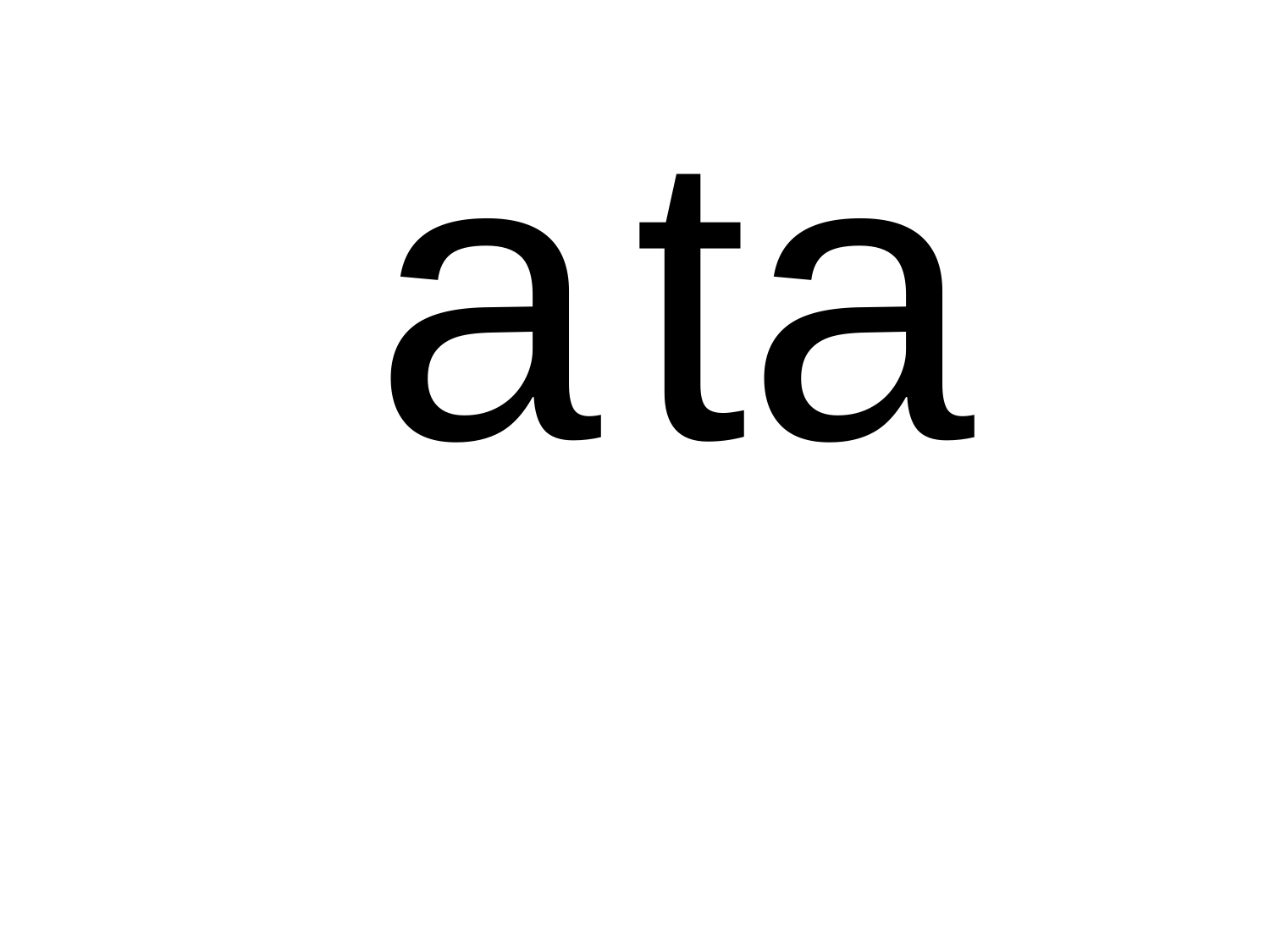

| a |
| --- |
| ta |
| --- |